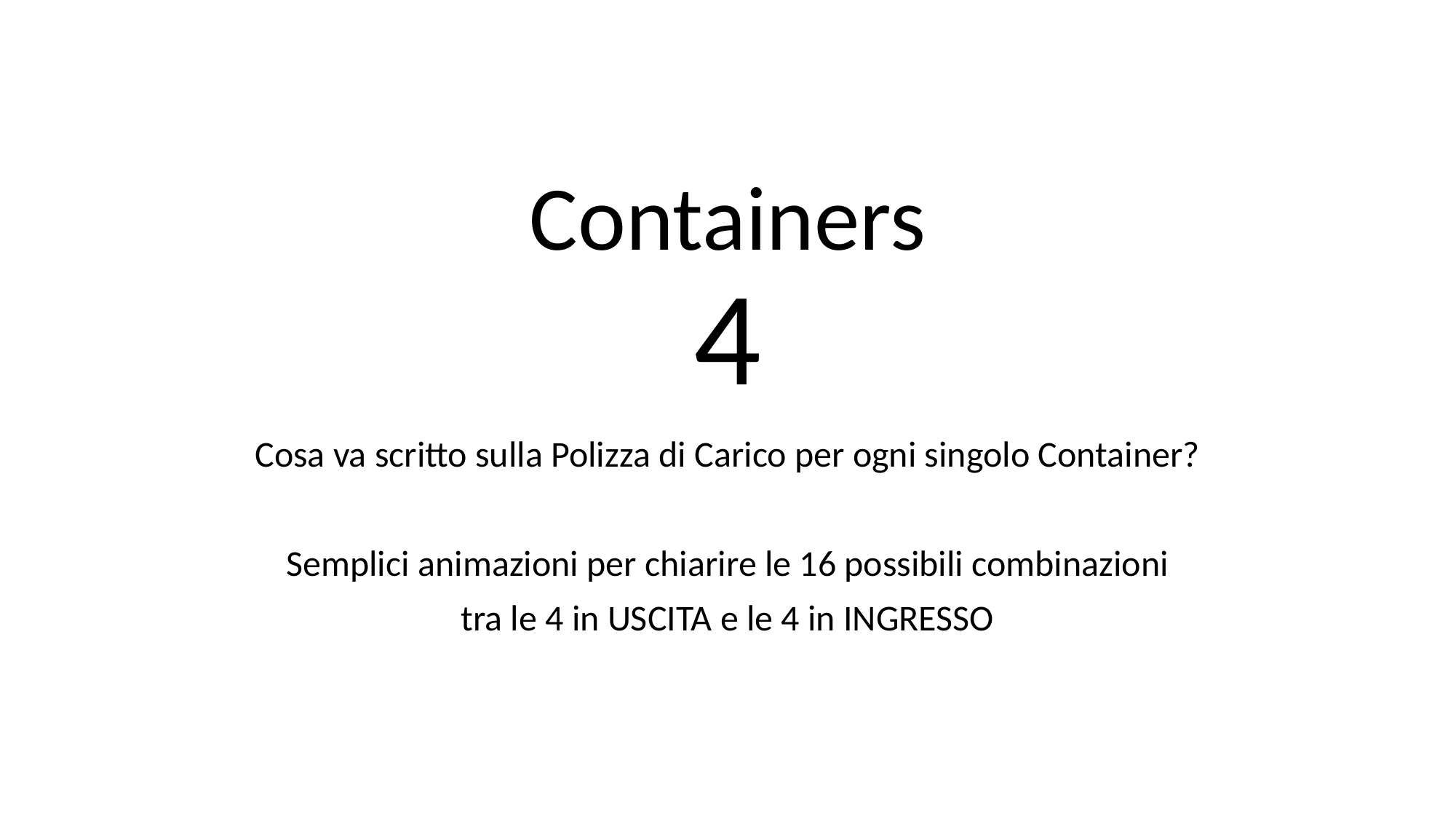

# Containers 4
Cosa va scritto sulla Polizza di Carico per ogni singolo Container?

Semplici animazioni per chiarire le 16 possibili combinazioni
tra le 4 in USCITA e le 4 in INGRESSO